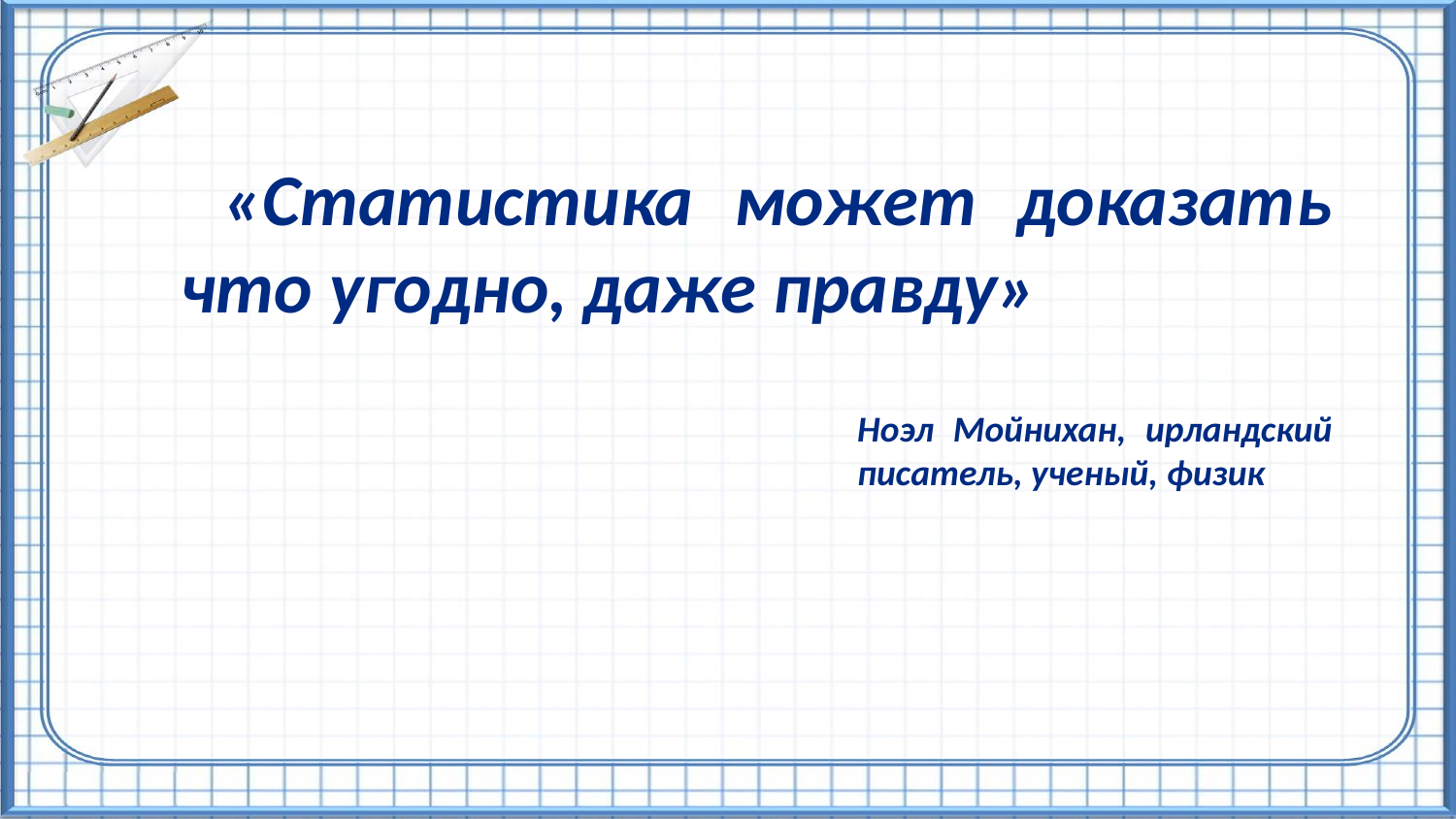

«Статистика может доказать что угодно, даже правду»
Ноэл Мойнихан, ирландский писатель, ученый, физик